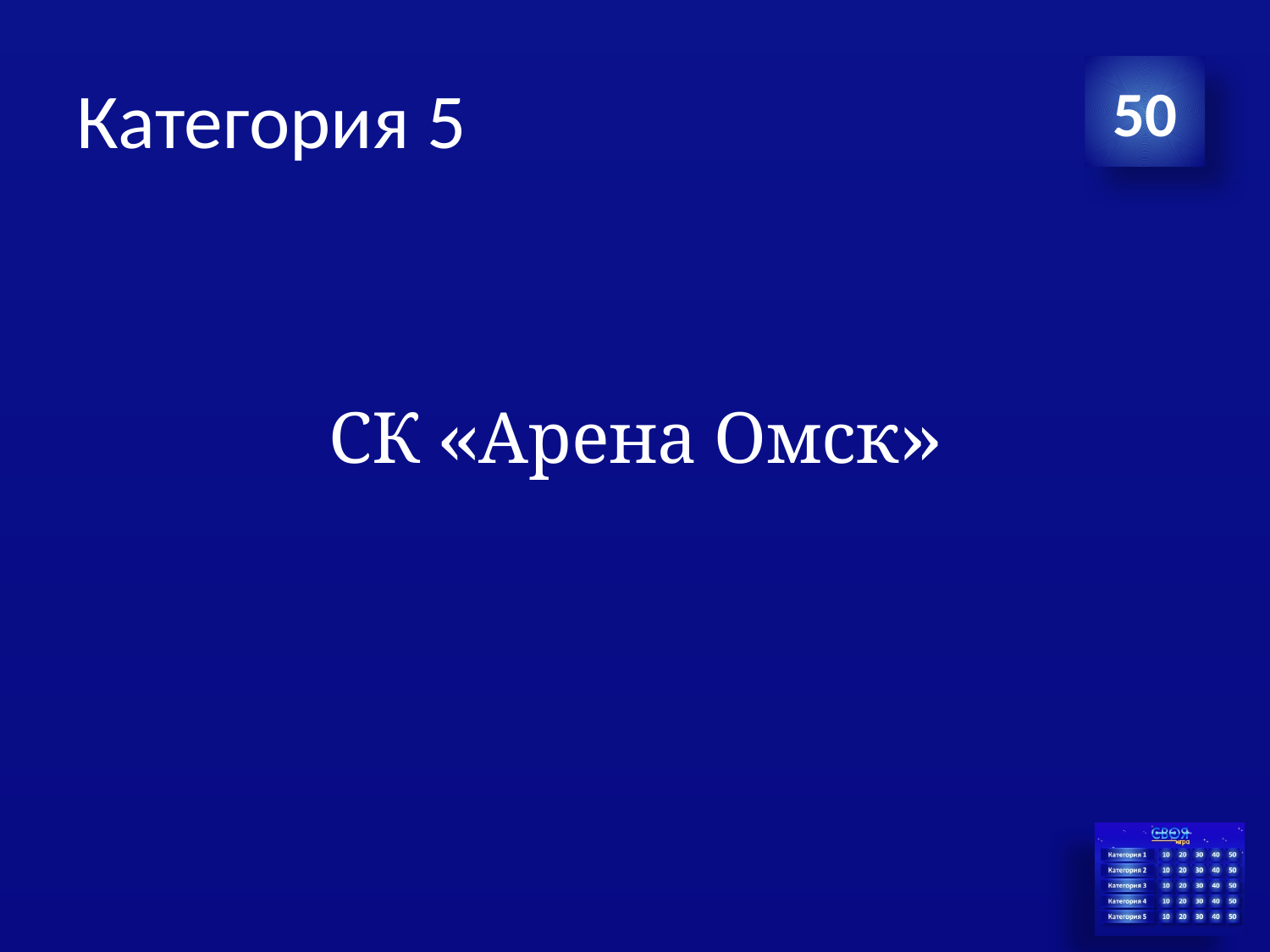

# Категория 5
50
СК «Арена Омск»